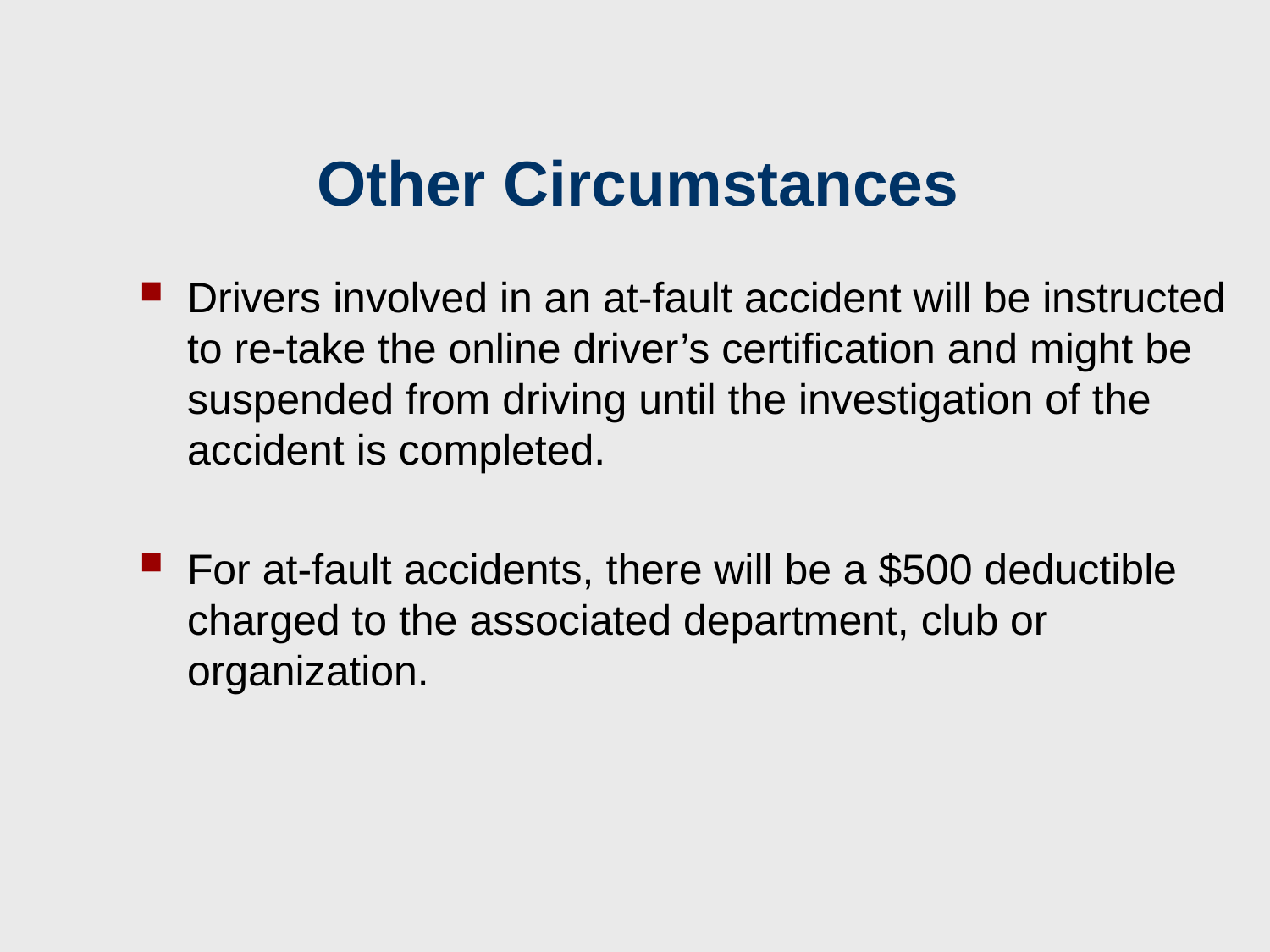

# Other Circumstances
Drivers involved in an at-fault accident will be instructed to re-take the online driver’s certification and might be suspended from driving until the investigation of the accident is completed.

For at-fault accidents, there will be a $500 deductible charged to the associated department, club or organization.